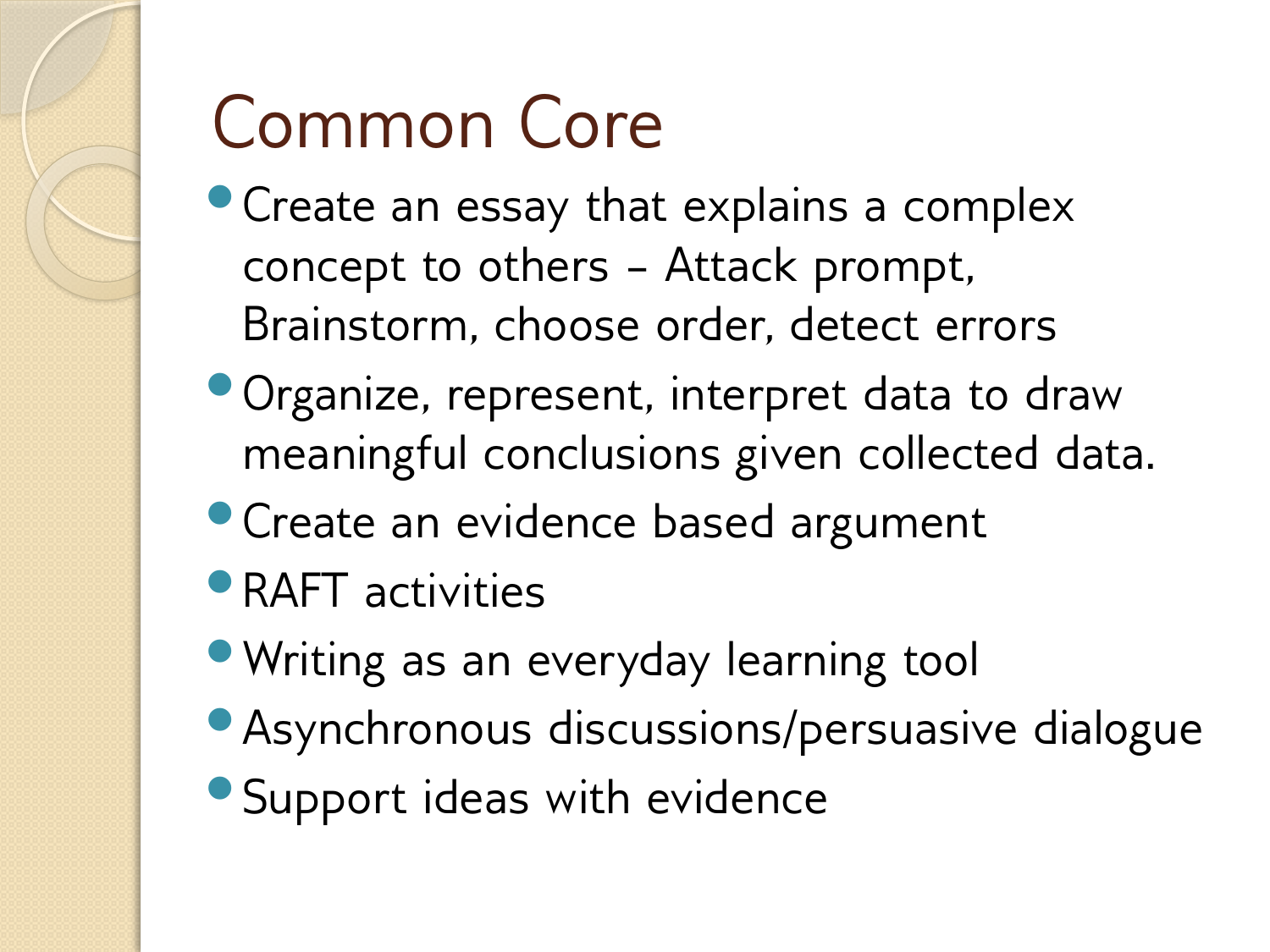

# Common Core
Create an essay that explains a complex concept to others – Attack prompt, Brainstorm, choose order, detect errors
Organize, represent, interpret data to draw meaningful conclusions given collected data.
Create an evidence based argument
RAFT activities
Writing as an everyday learning tool
Asynchronous discussions/persuasive dialogue
Support ideas with evidence